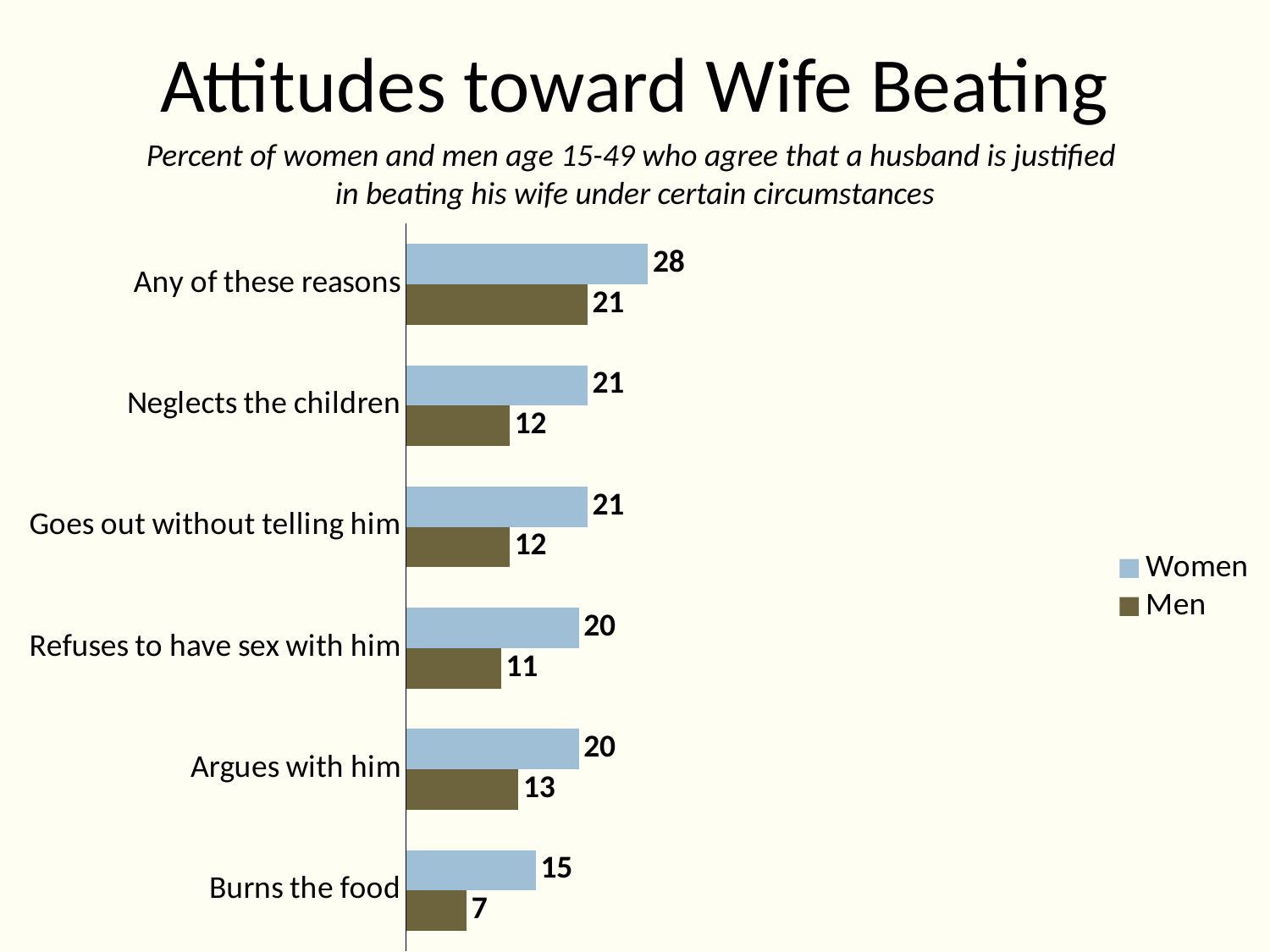

# Attitudes toward Wife Beating
Percent of women and men age 15-49 who agree that a husband is justified
in beating his wife under certain circumstances

### Chart

| Category | Men | Women |
|---|---|---|
| Burns the food | 7.0 | 15.0 |
| Argues with him | 13.0 | 20.0 |
| Refuses to have sex with him | 11.0 | 20.0 |
| Goes out without telling him | 12.0 | 21.0 |
| Neglects the children | 12.0 | 21.0 |
| Any of these reasons | 21.0 | 28.0 |